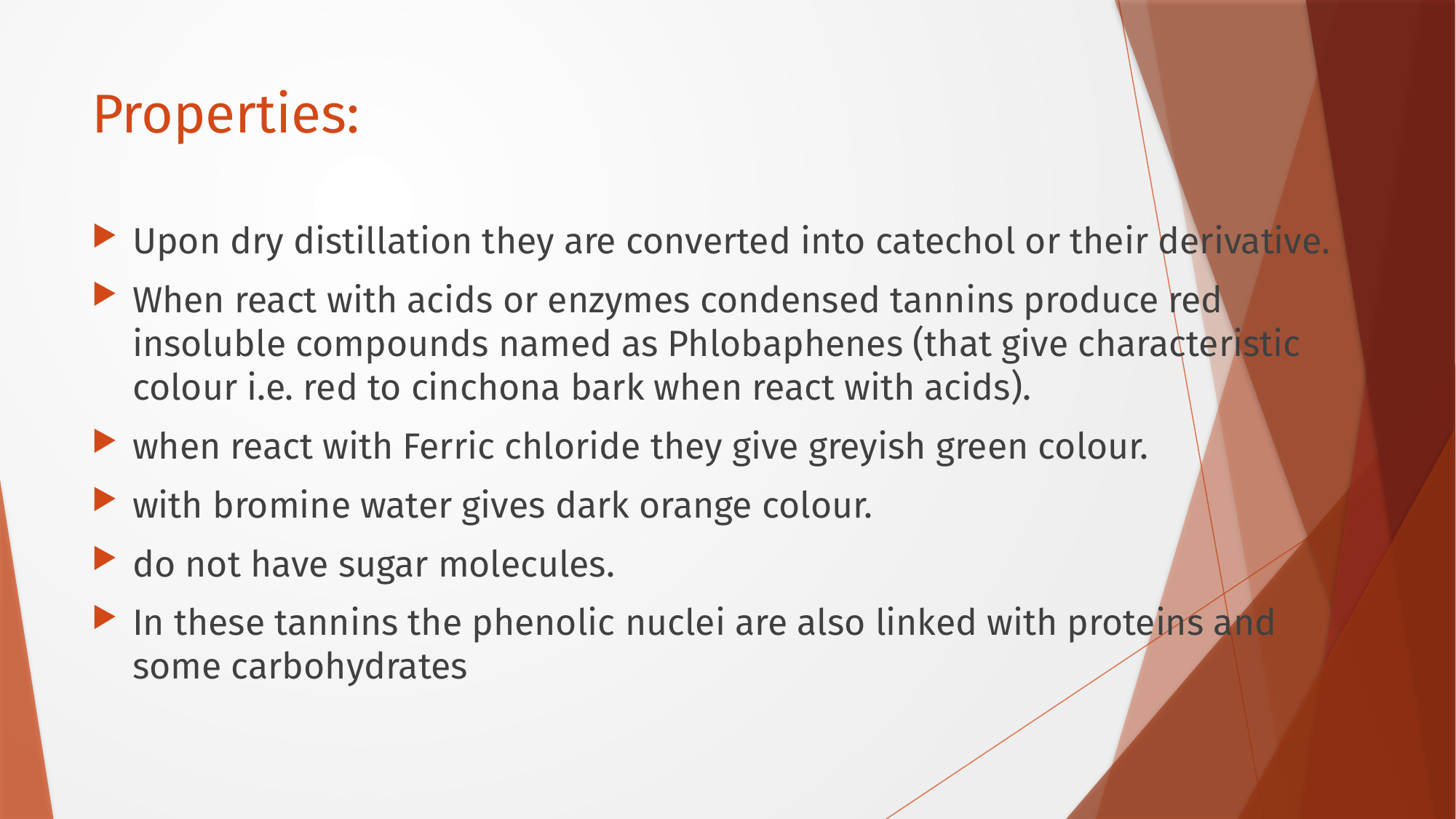

# Properties:
Upon dry distillation they are converted into catechol or their derivative.
When react with acids or enzymes condensed tannins produce red insoluble compounds named as Phlobaphenes (that give characteristic colour i.e. red to cinchona bark when react with acids).
when react with Ferric chloride they give greyish green colour.
with bromine water gives dark orange colour.
do not have sugar molecules.
In these tannins the phenolic nuclei are also linked with proteins and some carbohydrates